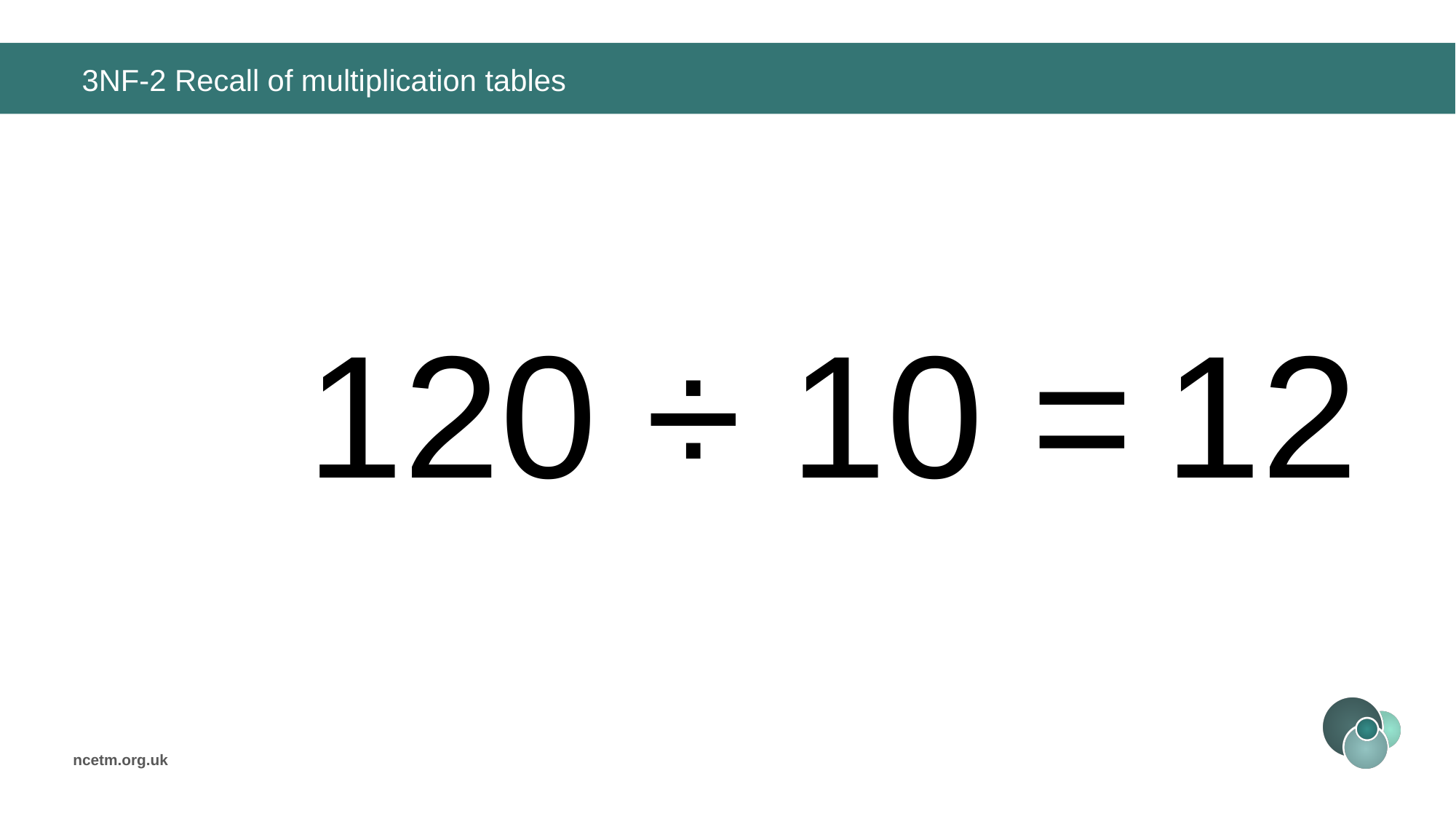

# 3NF-2 Recall of multiplication tables
120 ÷ 10 =
12